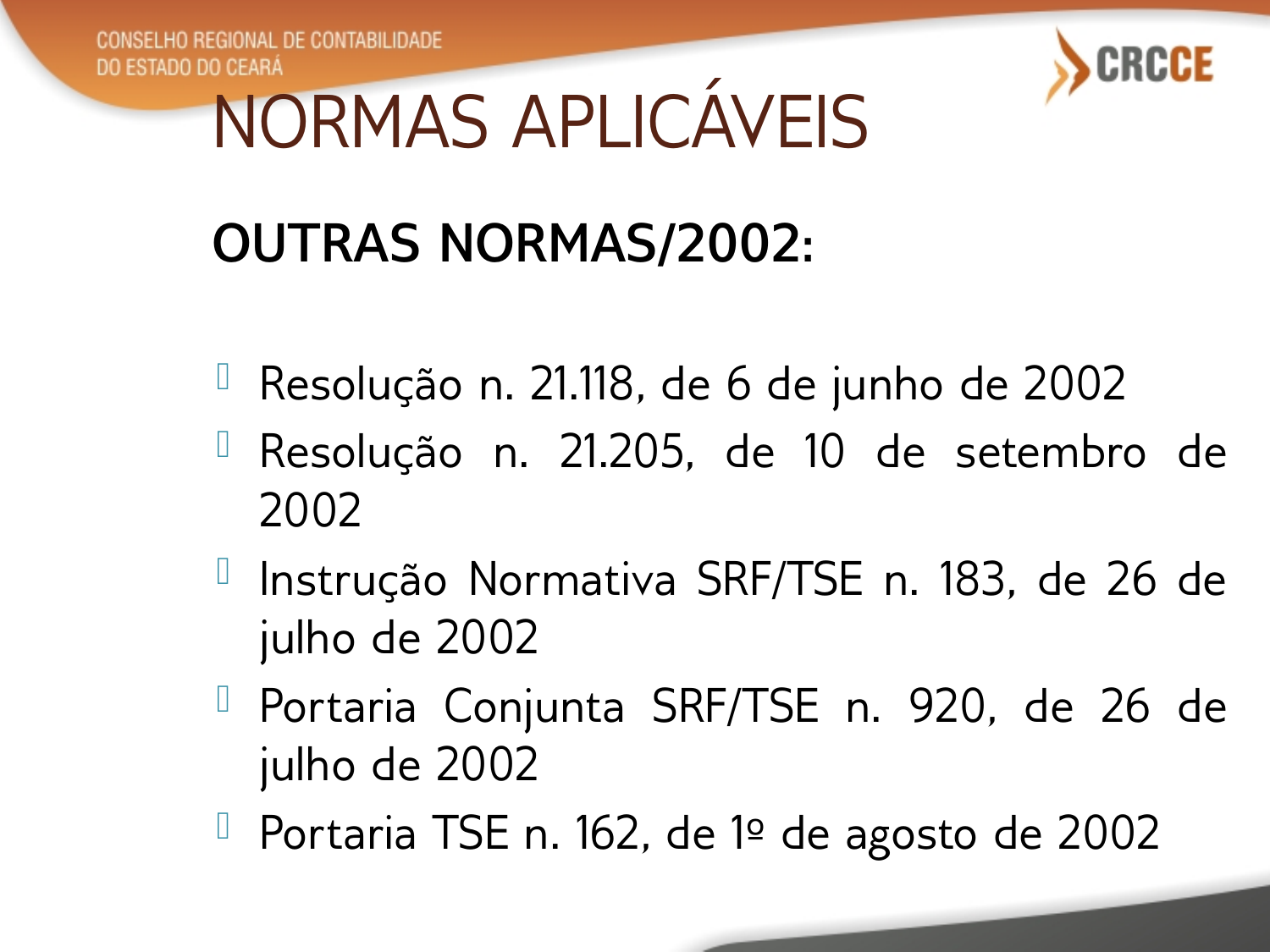

# NORMAS APLICÁVEIS
OUTRAS NORMAS/2002:

Resolução n. 21.118, de 6 de junho de 2002
Resolução n. 21.205, de 10 de setembro de 2002
Instrução Normativa SRF/TSE n. 183, de 26 de julho de 2002
Portaria Conjunta SRF/TSE n. 920, de 26 de julho de 2002
Portaria TSE n. 162, de 1º de agosto de 2002